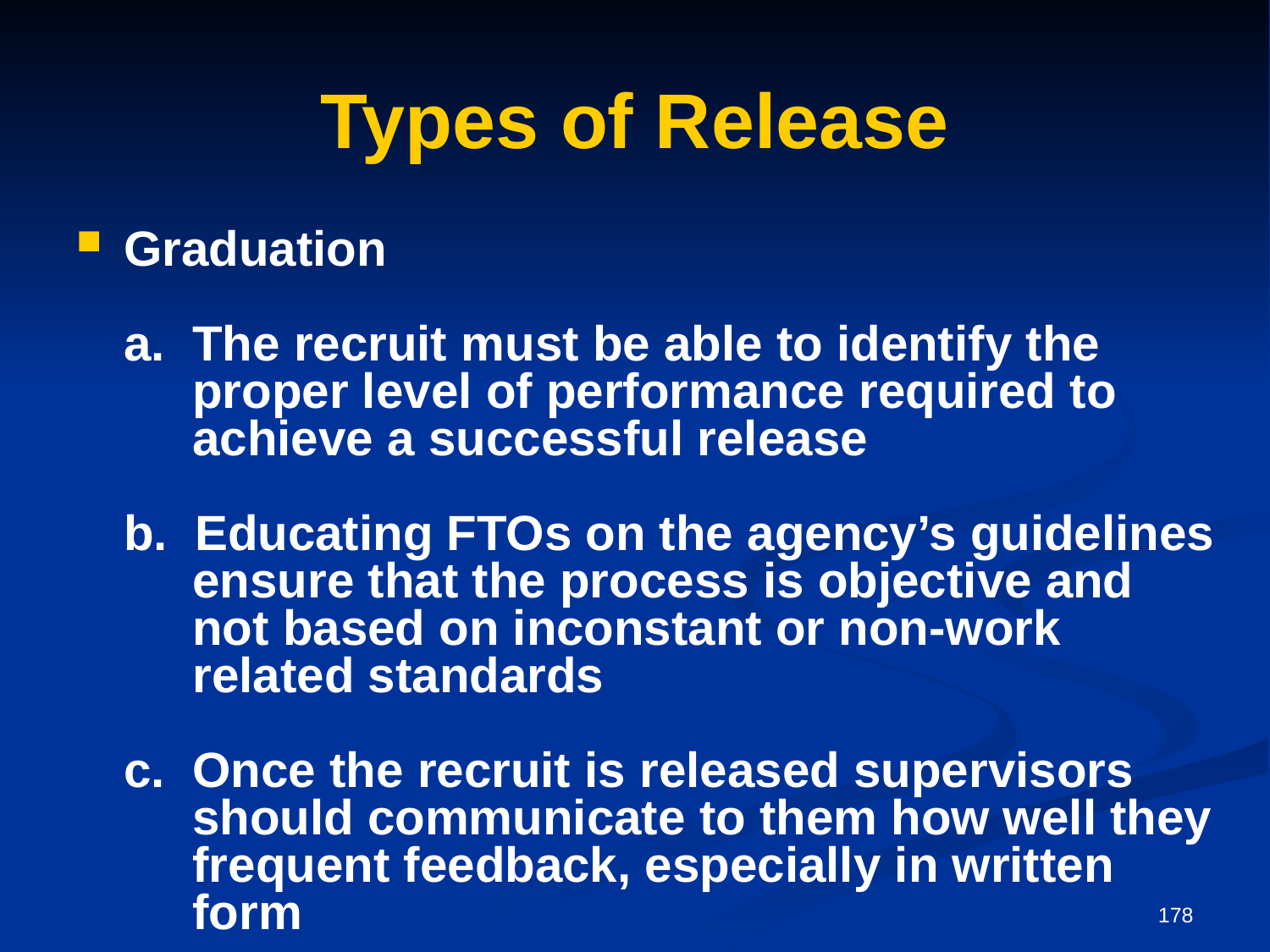

# Types of Release
Graduation

	a.  The recruit must be able to identify the
	     proper level of performance required to
	     achieve a successful release

	b.  Educating FTOs on the agency’s guidelines
	     ensure that the process is objective and
	     not based on inconstant or non-work
	     related standards

	c.  Once the recruit is released supervisors
	     should communicate to them how well they
   	     frequent feedback, especially in written
	     form
178